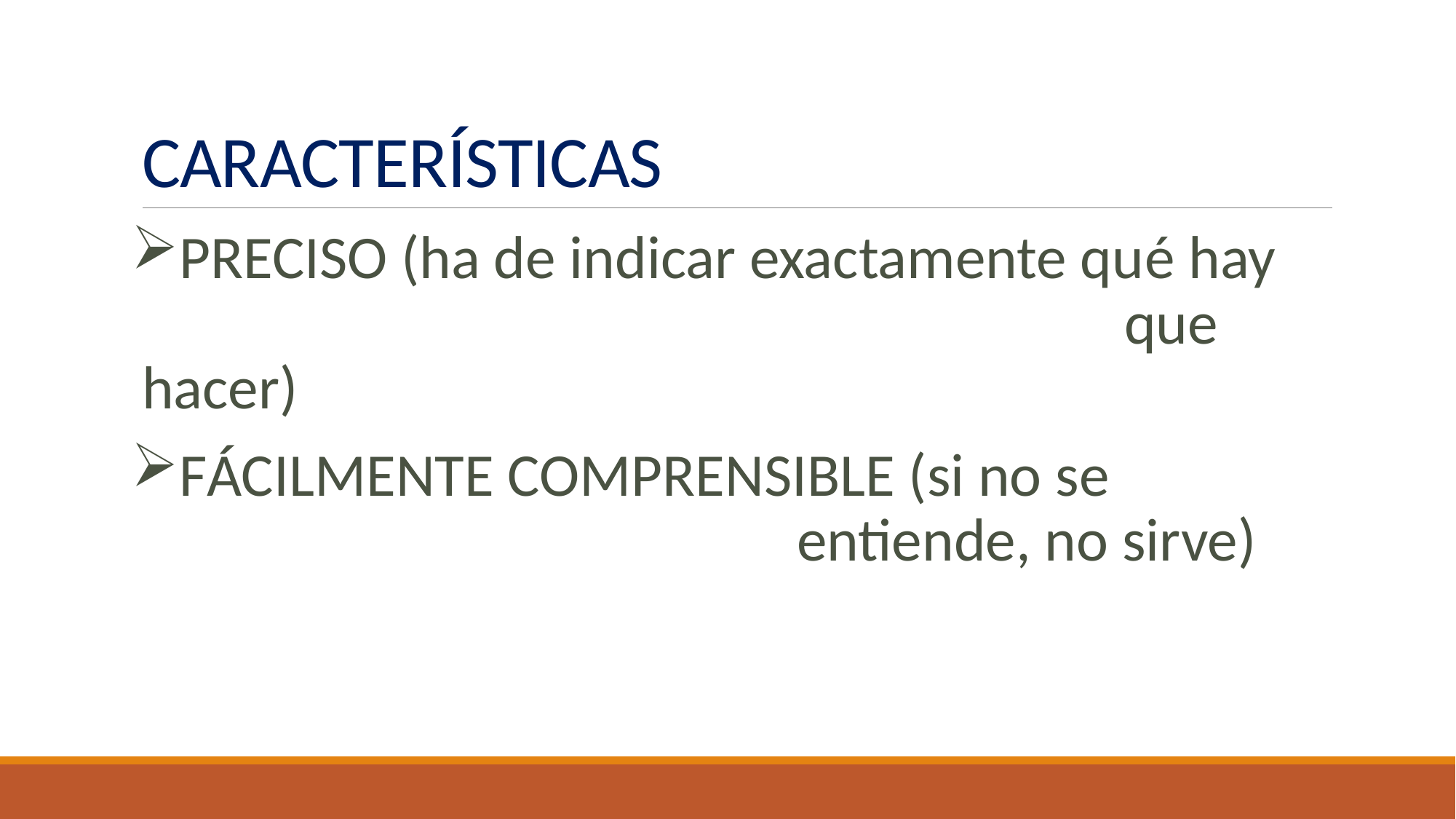

# CARACTERÍSTICAS
PRECISO (ha de indicar exactamente qué hay 									que hacer)
FÁCILMENTE COMPRENSIBLE (si no se 								entiende, no sirve)